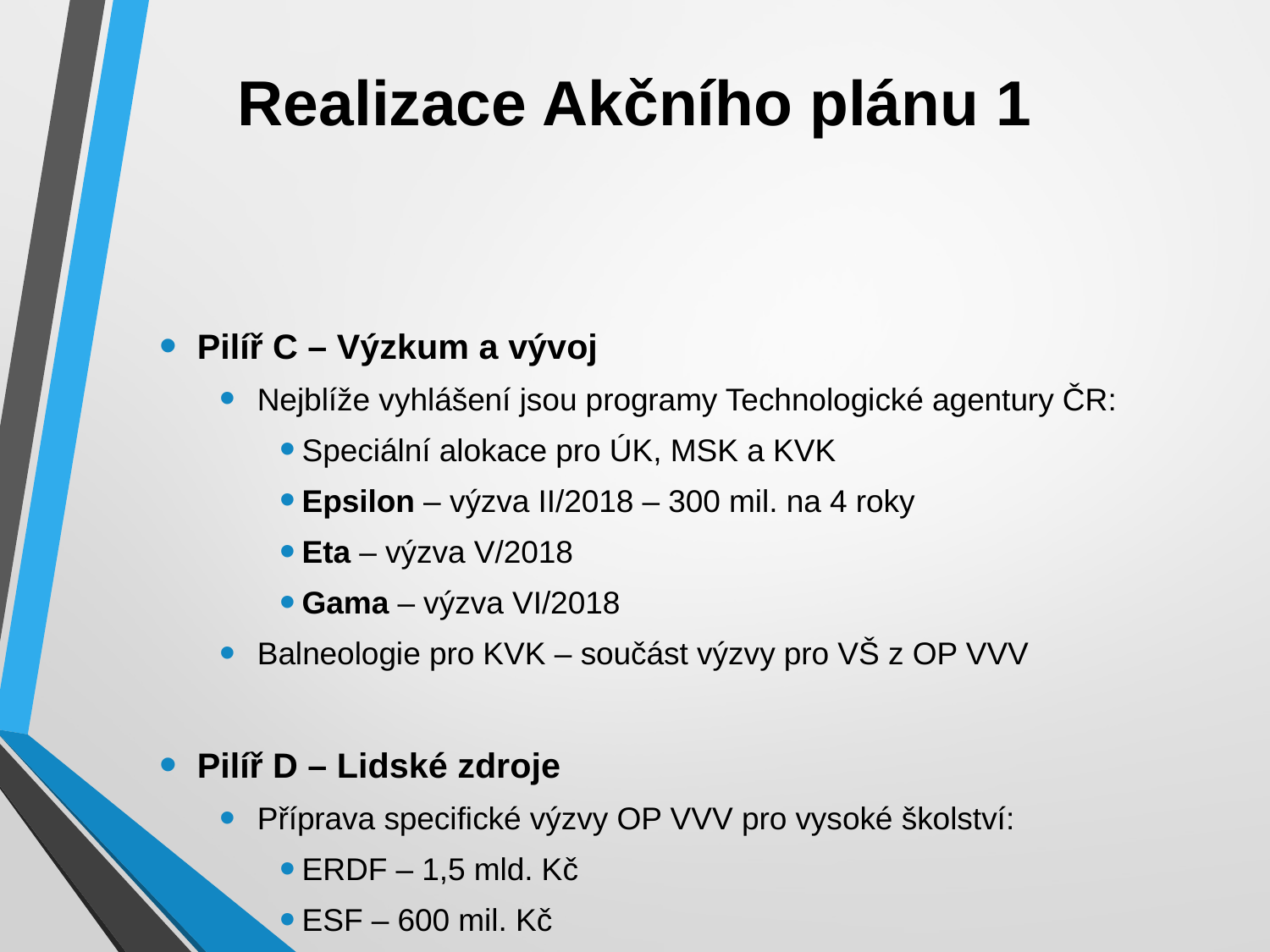

# Realizace Akčního plánu 1

Pilíř C – Výzkum a vývoj
Nejblíže vyhlášení jsou programy Technologické agentury ČR:
Speciální alokace pro ÚK, MSK a KVK
Epsilon – výzva II/2018 – 300 mil. na 4 roky
Eta – výzva V/2018
Gama – výzva VI/2018
Balneologie pro KVK – součást výzvy pro VŠ z OP VVV

Pilíř D – Lidské zdroje
Příprava specifické výzvy OP VVV pro vysoké školství:
ERDF – 1,5 mld. Kč
ESF – 600 mil. Kč